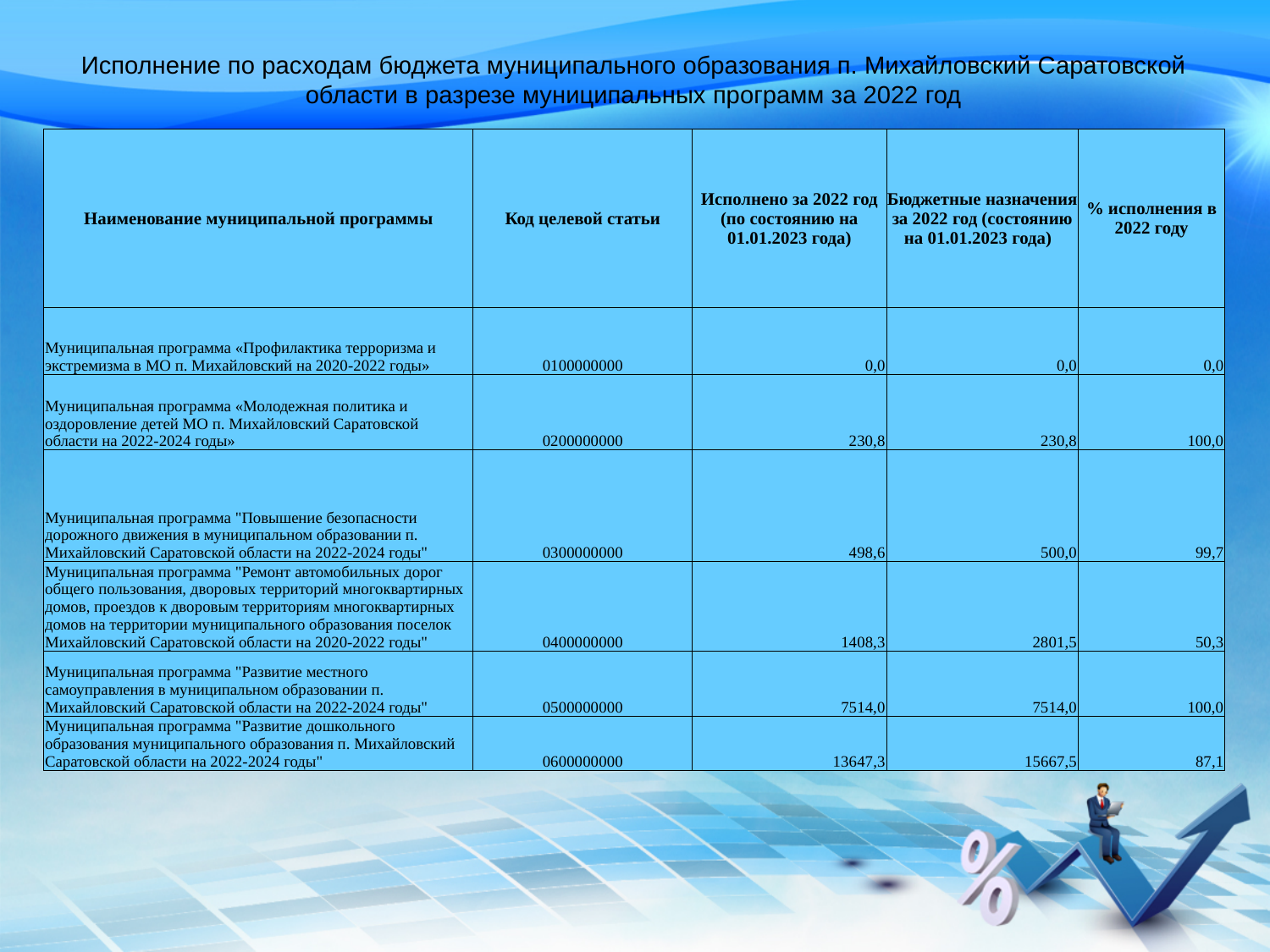

# Исполнение по расходам бюджета муниципального образования п. Михайловский Саратовской области в разрезе муниципальных программ за 2022 год
| Наименование муниципальной программы | Код целевой статьи | Исполнено за 2022 год (по состоянию на 01.01.2023 года) | Бюджетные назначения за 2022 год (состоянию на 01.01.2023 года) | % исполнения в 2022 году |
| --- | --- | --- | --- | --- |
| Муниципальная программа «Профилактика терроризма и экстремизма в МО п. Михайловский на 2020-2022 годы» | 0100000000 | 0,0 | 0,0 | 0,0 |
| Муниципальная программа «Молодежная политика и оздоровление детей МО п. Михайловский Саратовской области на 2022-2024 годы» | 0200000000 | 230,8 | 230,8 | 100,0 |
| Муниципальная программа "Повышение безопасности дорожного движения в муниципальном образовании п. Михайловский Саратовской области на 2022-2024 годы" | 0300000000 | 498,6 | 500,0 | 99,7 |
| Муниципальная программа "Ремонт автомобильных дорог общего пользования, дворовых территорий многоквартирных домов, проездов к дворовым территориям многоквартирных домов на территории муниципального образования поселок Михайловский Саратовской области на 2020-2022 годы" | 0400000000 | 1408,3 | 2801,5 | 50,3 |
| Муниципальная программа "Развитие местного самоуправления в муниципальном образовании п. Михайловский Саратовской области на 2022-2024 годы" | 0500000000 | 7514,0 | 7514,0 | 100,0 |
| Муниципальная программа "Развитие дошкольного образования муниципального образования п. Михайловский Саратовской области на 2022-2024 годы" | 0600000000 | 13647,3 | 15667,5 | 87,1 |